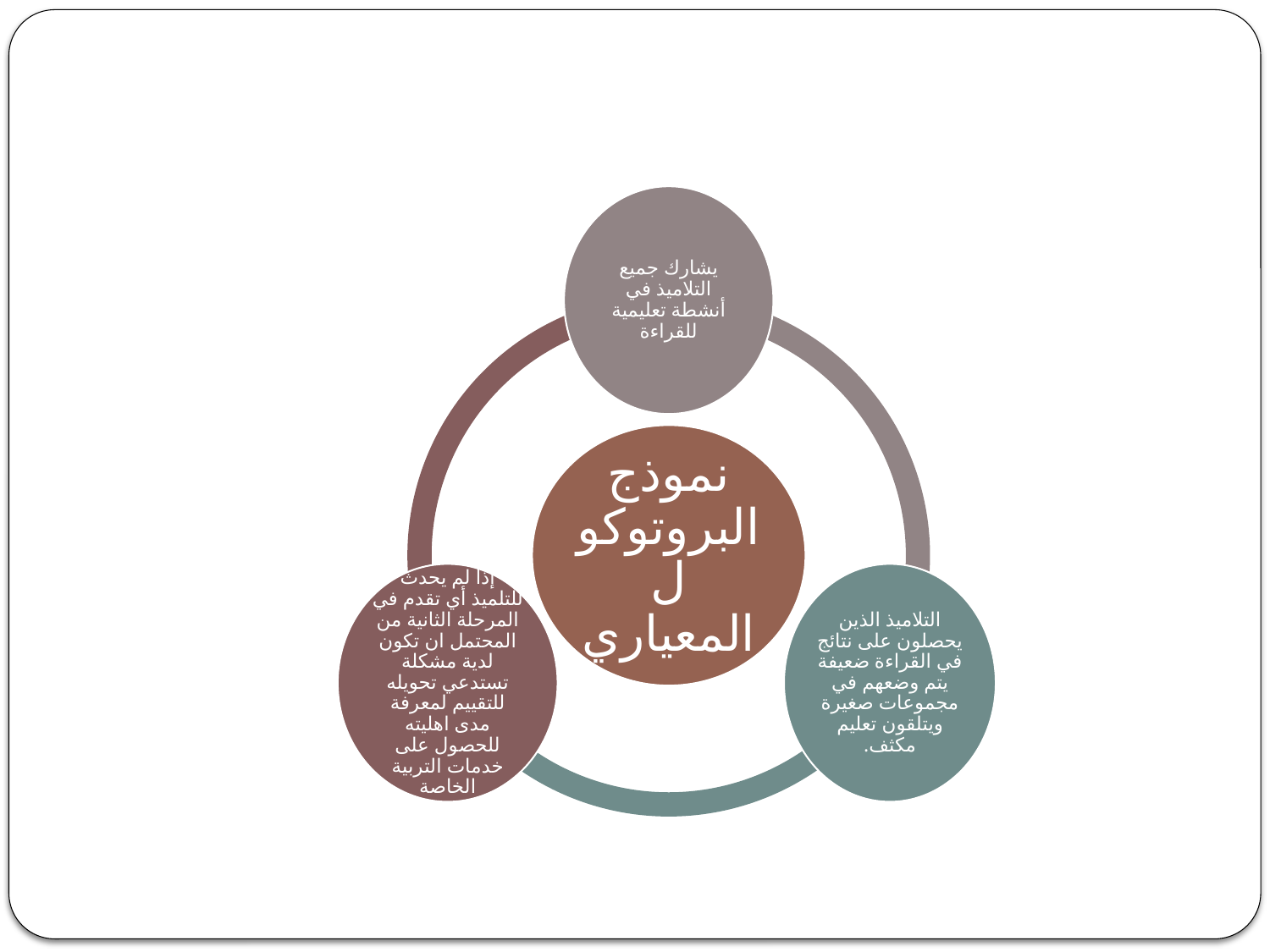

#
نموذج البروتوكول المعياري
يشارك جميع التلاميذ في أنشطة تعليمية للقراءة
التلاميذ الذين يحصلون على نتائج في القراءة ضعيفة يتم وضعهم في مجموعات صغيرة ويتلقون تعليم مكثف.
إذا لم يحدث للتلميذ أي تقدم في المرحلة الثانية من المحتمل ان تكون لدية مشكلة تستدعي تحويله للتقييم لمعرفة مدى اهليته للحصول على خدمات التربية الخاصة